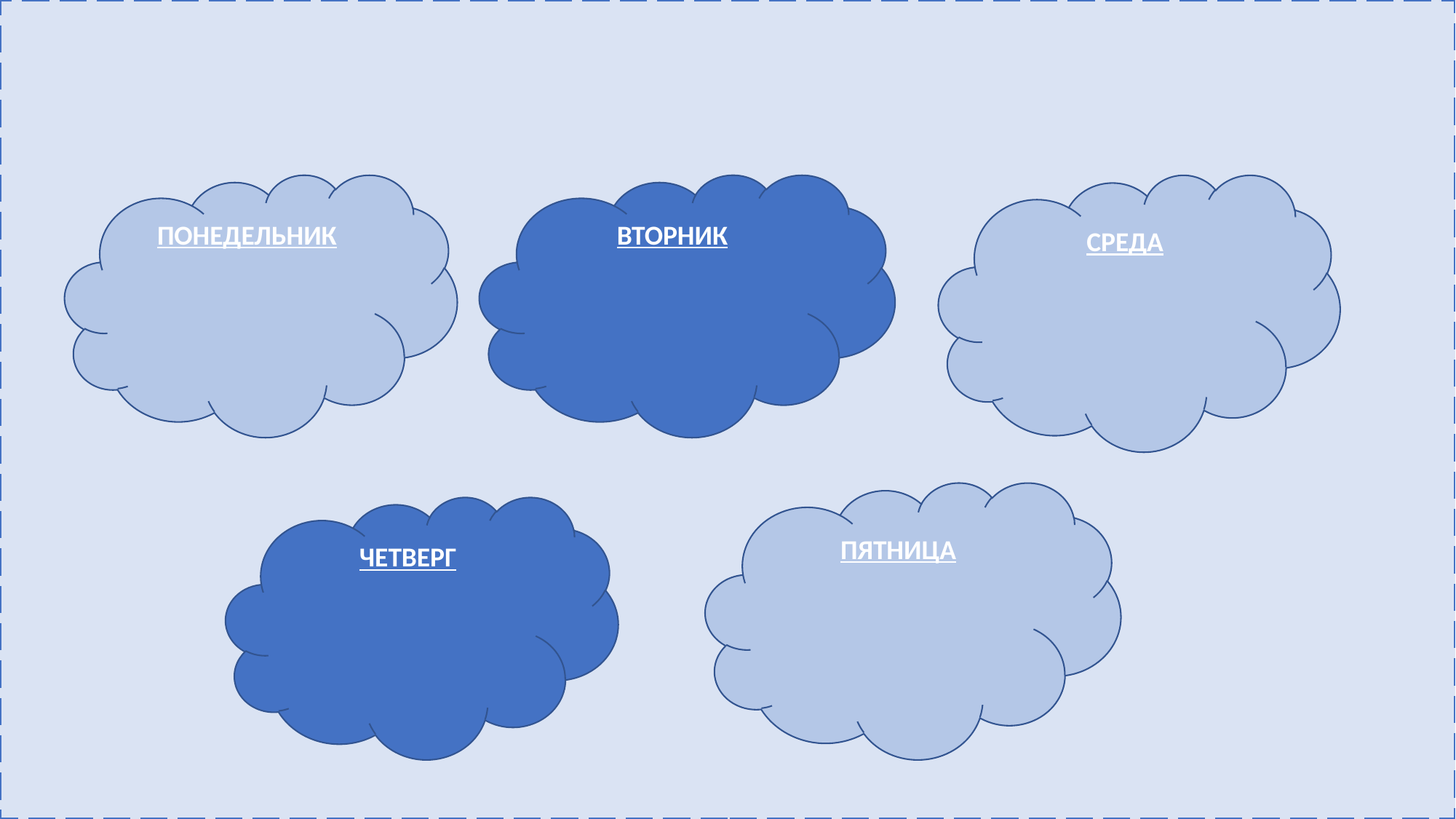

# ДЕЖУРСТВО
ПОНЕДЕЛЬНИК

ВТОРНИК

СРЕДА

ПЯТНИЦА

ЧЕТВЕРГ